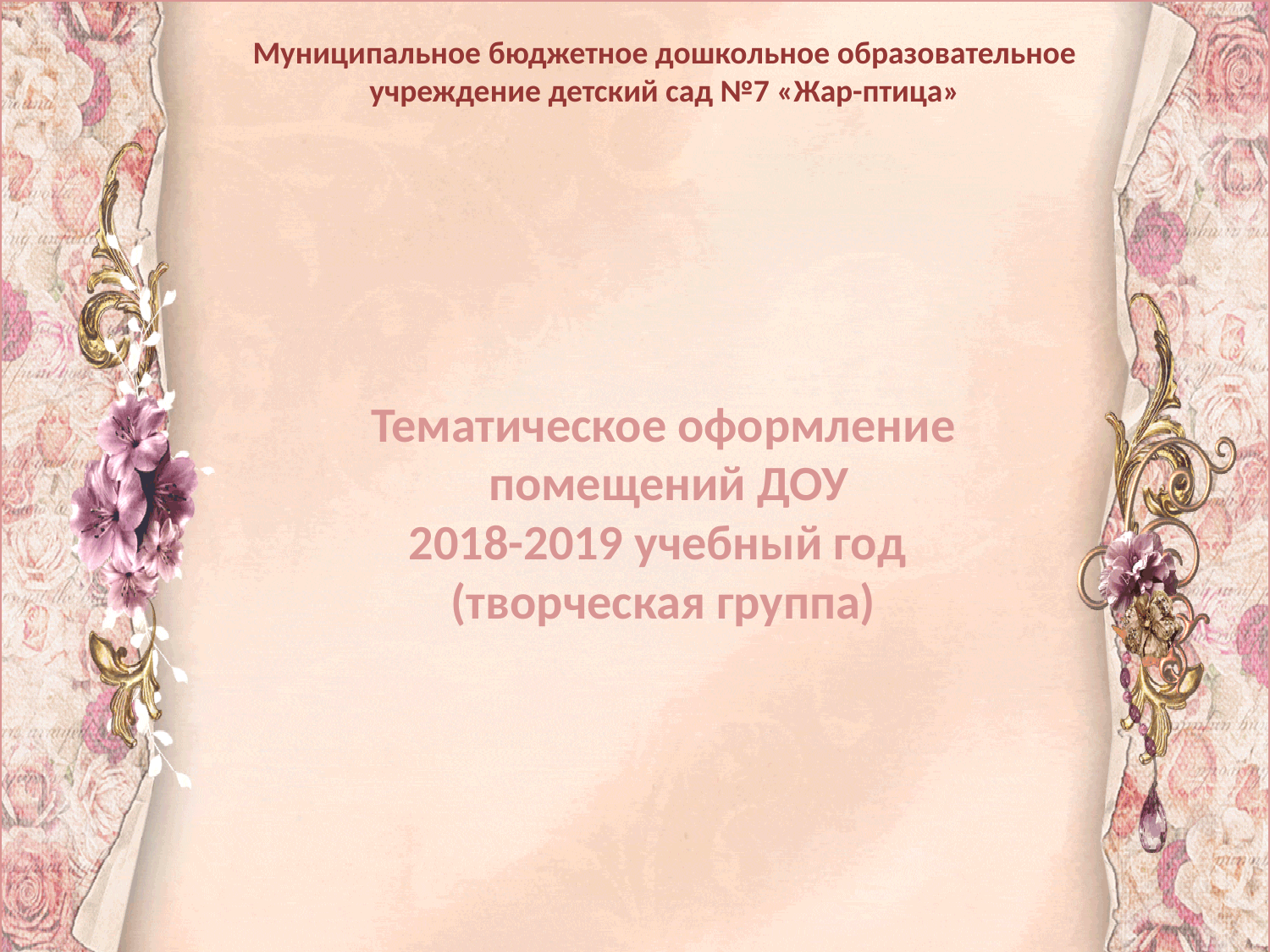

Муниципальное бюджетное дошкольное образовательное учреждение детский сад №7 «Жар-птица»
Тематическое оформление
 помещений ДОУ
2018-2019 учебный год
(творческая группа)